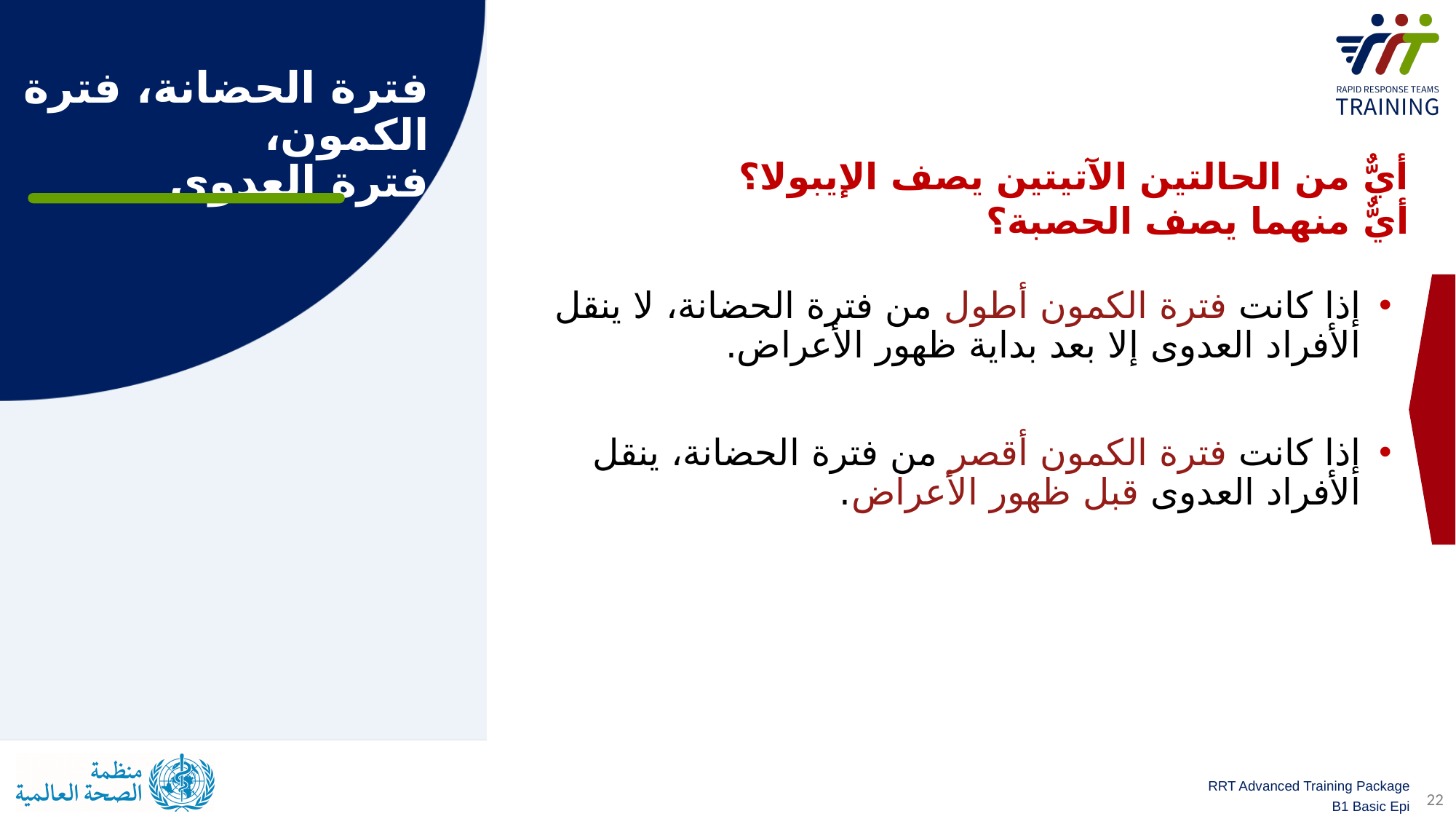

# فترة الحضانة، فترة الكمون، فترة العدوى
أيٌّ من الحالتين الآتيتين يصف الإيبولا؟
أيٌّ منهما يصف الحصبة؟

إذا كانت فترة الكمون أطول من فترة الحضانة، لا ينقل الأفراد العدوى إلا بعد بداية ظهور الأعراض.

إذا كانت فترة الكمون أقصر من فترة الحضانة، ينقل الأفراد العدوى قبل ظهور الأعراض.